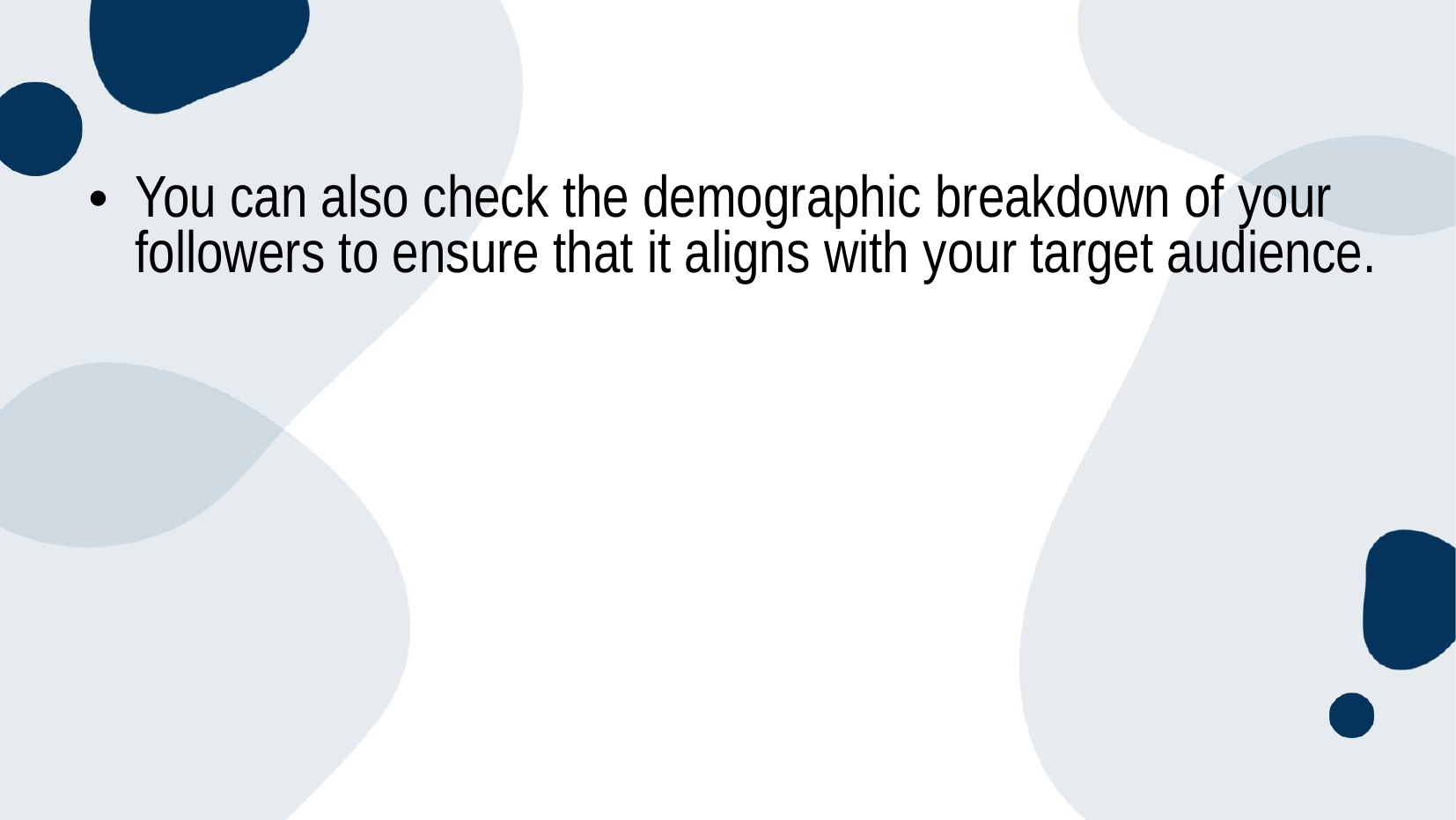

You can also check the demographic breakdown of your followers to ensure that it aligns with your target audience.